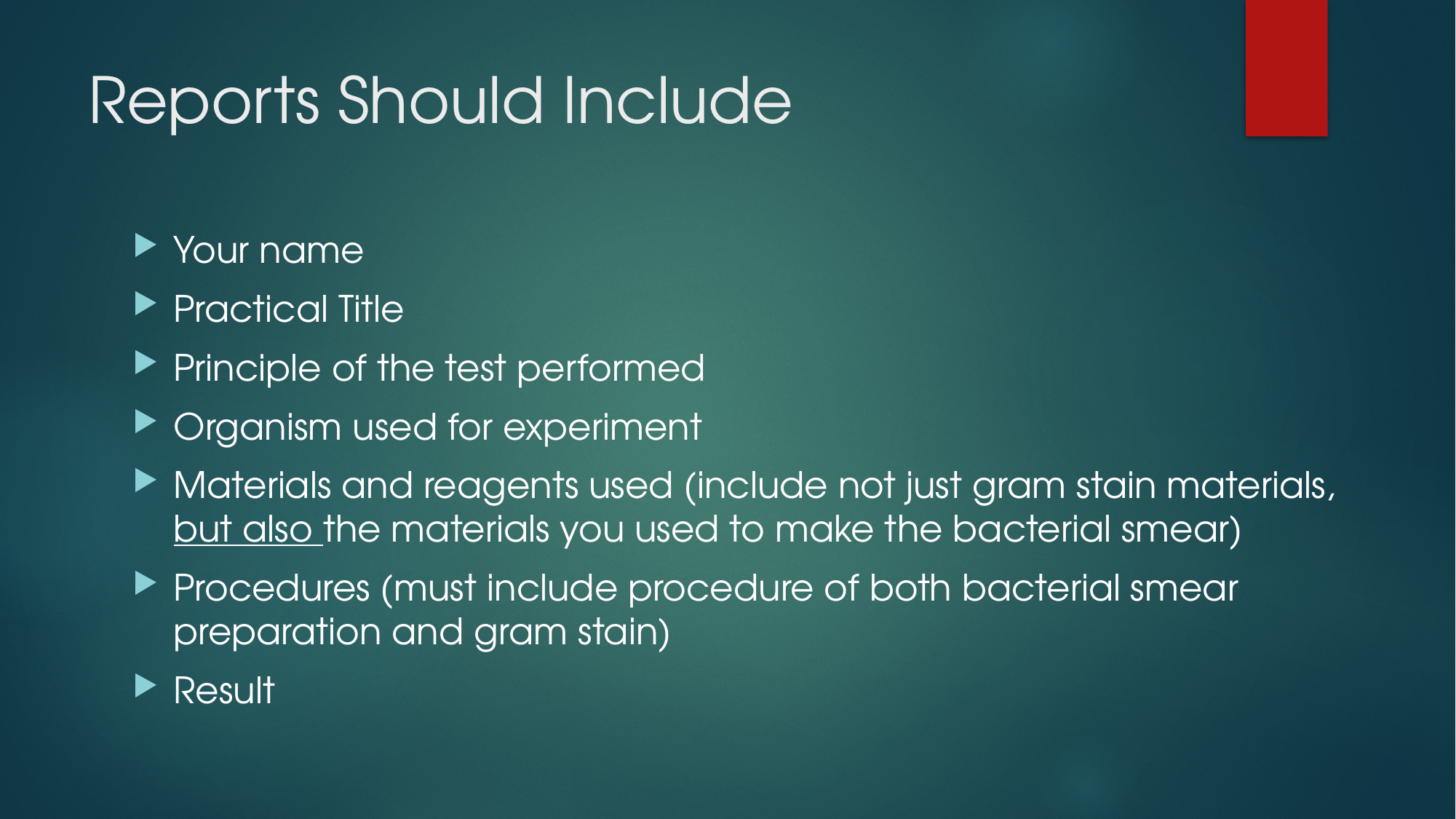

# Reports Should Include
Your name
Practical Title
Principle of the test performed
Organism used for experiment
Materials and reagents used (include not just gram stain materials, but also the materials you used to make the bacterial smear)
Procedures (must include procedure of both bacterial smear preparation and gram stain)
Result